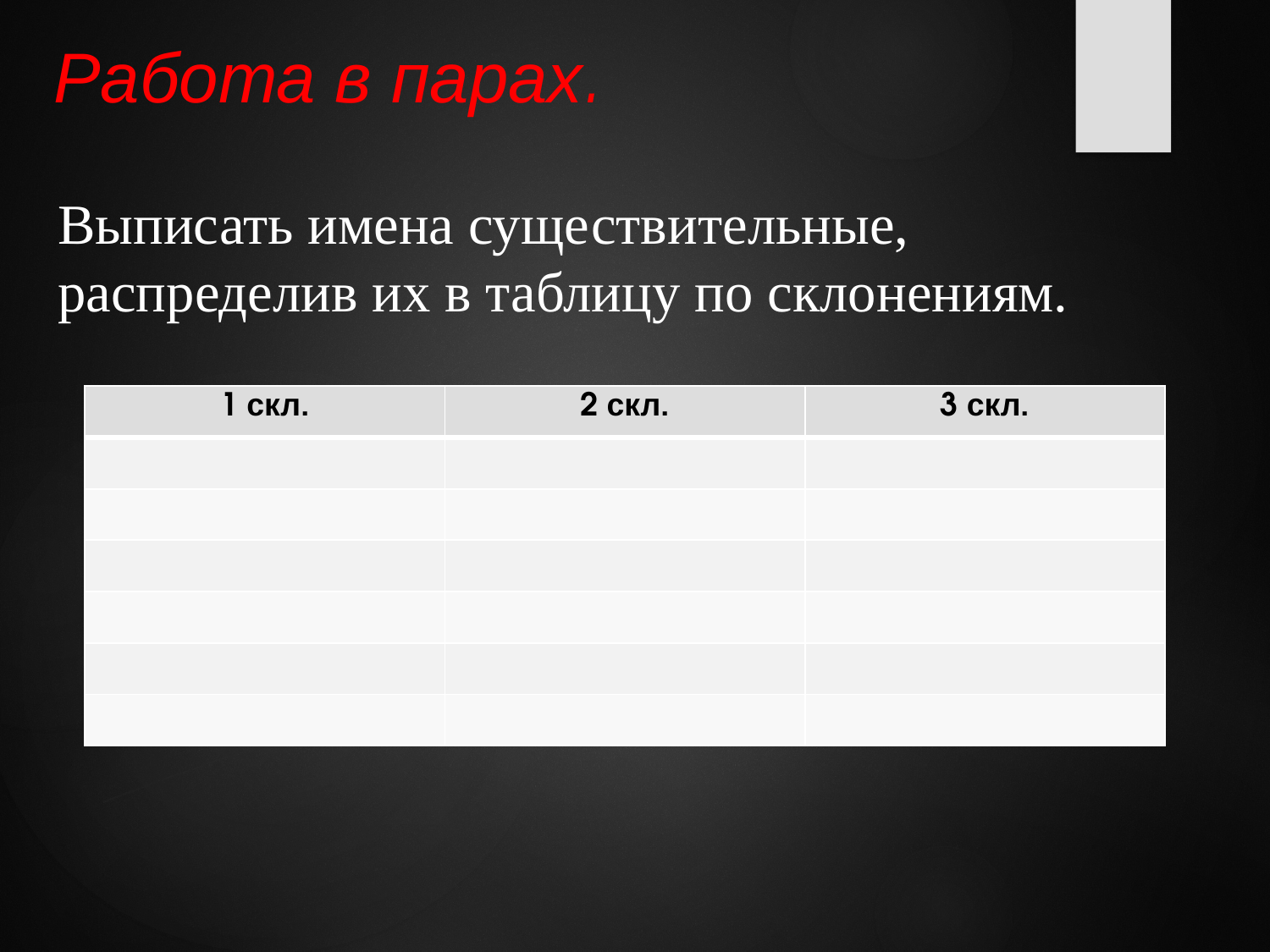

# Работа в парах.
Выписать имена существительные, распределив их в таблицу по склонениям.

| 1 скл. | 2 скл. | 3 скл. |
| --- | --- | --- |
|  |  |  |
|  |  |  |
|  |  |  |
|  |  |  |
|  |  |  |
|  |  |  |